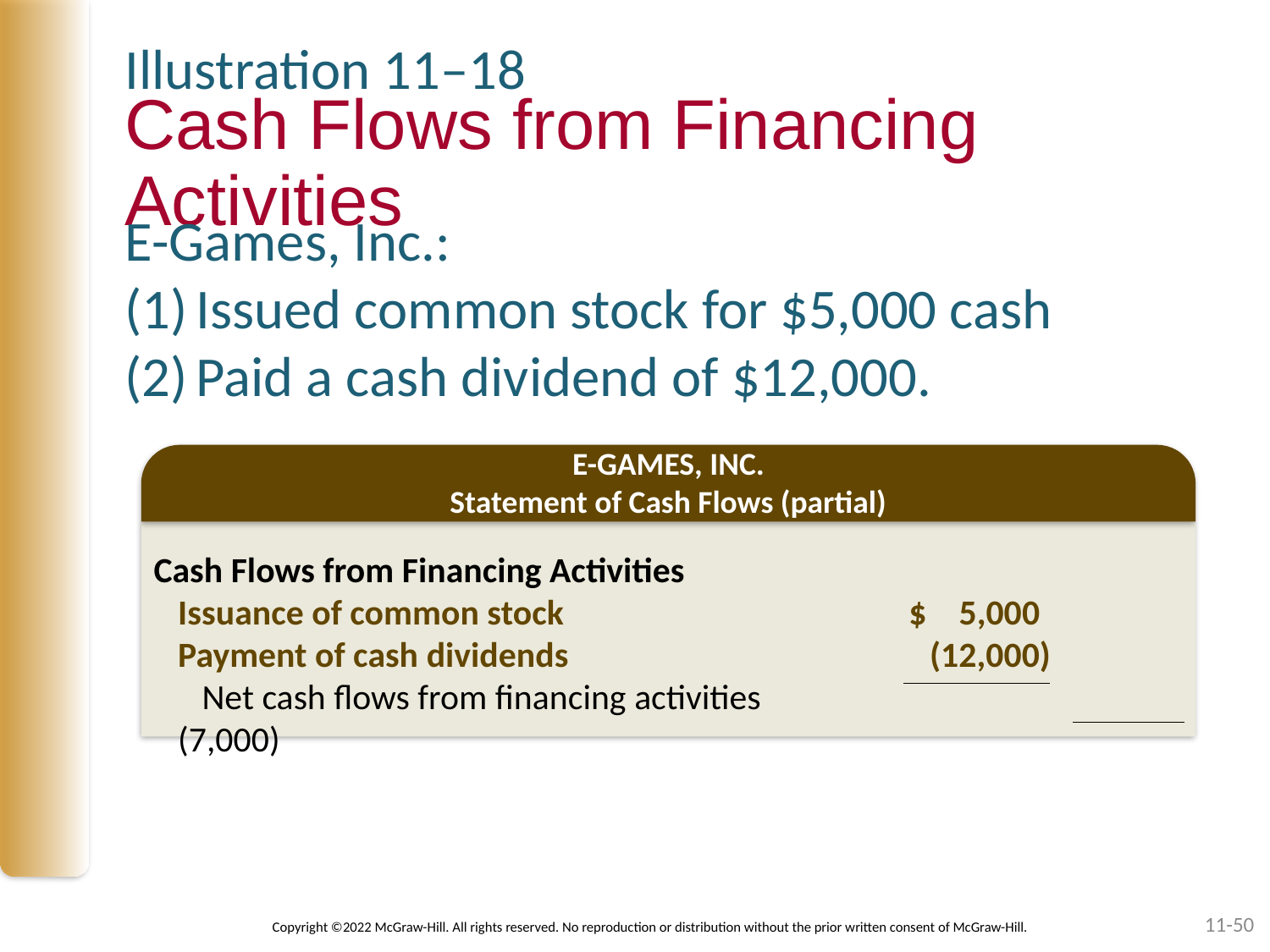

Illustration 11–18
# Cash Flows from Financing Activities
E-Games, Inc.:
Issued common stock for $5,000 cash
Paid a cash dividend of $12,000.
E-GAMES, INC.
Statement of Cash Flows (partial)

Cash Flows from Financing Activities
   Issuance of common stock                                           $    5,000
   Payment of cash dividends                                             (12,000)
      Net cash flows from financing activities  				             (7,000)
11-50
Copyright ©2022 McGraw-Hill. All rights reserved. No reproduction or distribution without the prior written consent of McGraw-Hill.